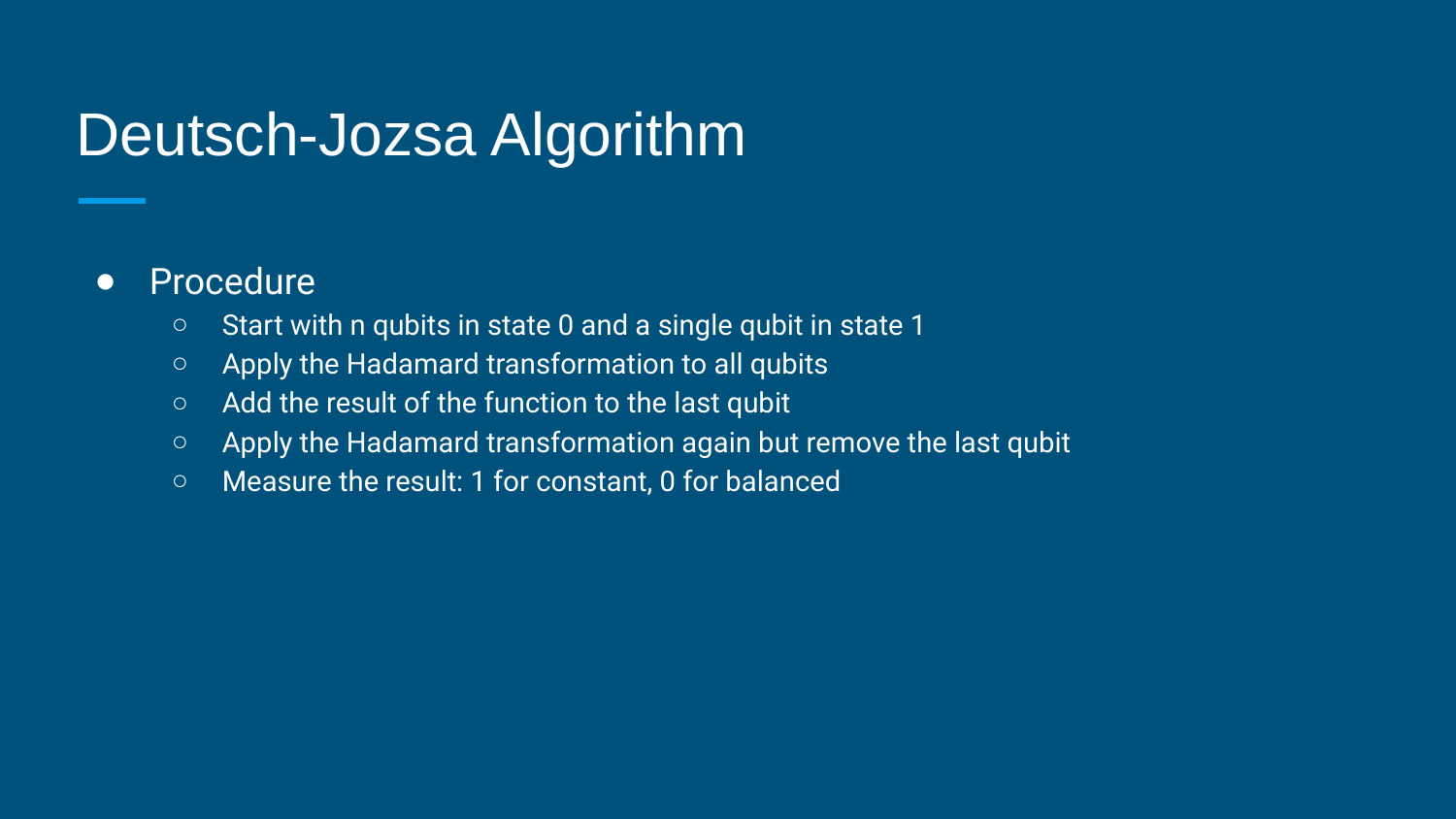

# Deutsch-Jozsa Algorithm
Procedure
Start with n qubits in state 0 and a single qubit in state 1
Apply the Hadamard transformation to all qubits
Add the result of the function to the last qubit
Apply the Hadamard transformation again but remove the last qubit
Measure the result: 1 for constant, 0 for balanced